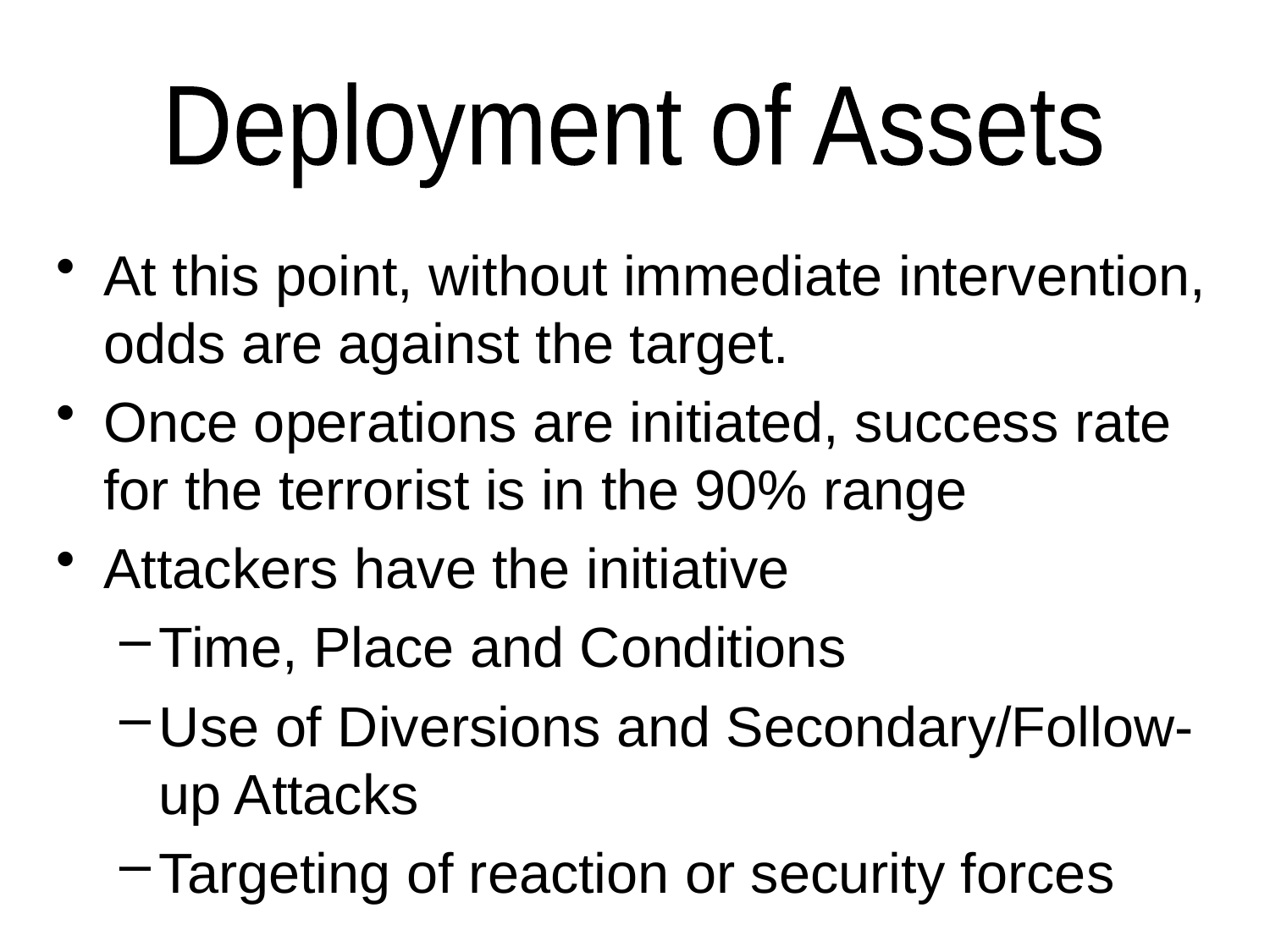

Deployment of Assets
At this point, without immediate intervention, odds are against the target.
Once operations are initiated, success rate for the terrorist is in the 90% range
Attackers have the initiative
Time, Place and Conditions
Use of Diversions and Secondary/Follow-up Attacks
Targeting of reaction or security forces